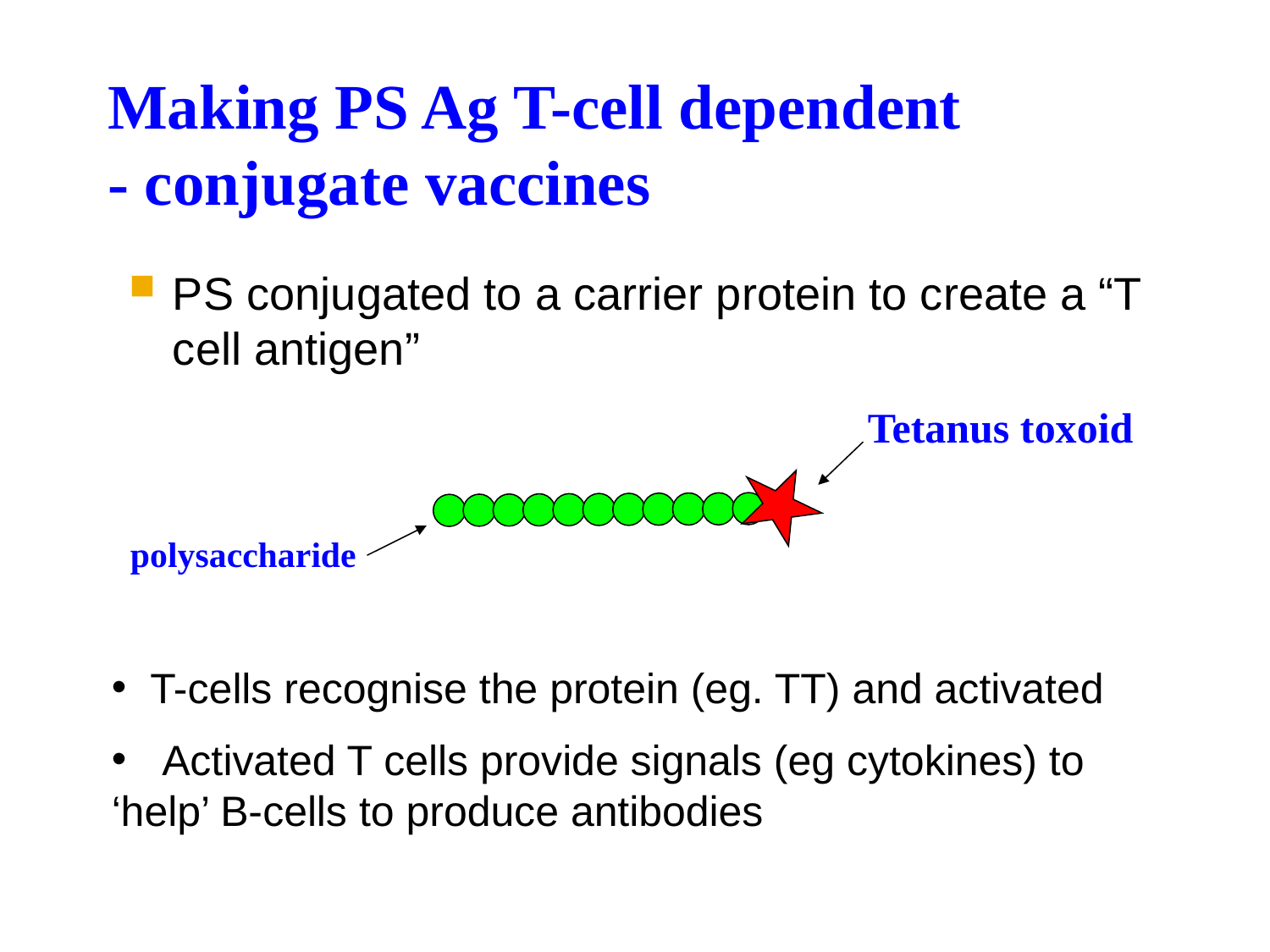

Making PS Ag T-cell dependent
- conjugate vaccines
PS conjugated to a carrier protein to create a “T cell antigen”

Tetanus toxoid

  polysaccharide

  T-cells recognise the protein (eg. TT) and activated
   Activated T cells provide signals (eg cytokines) to 	‘help’ B-cells to produce antibodies